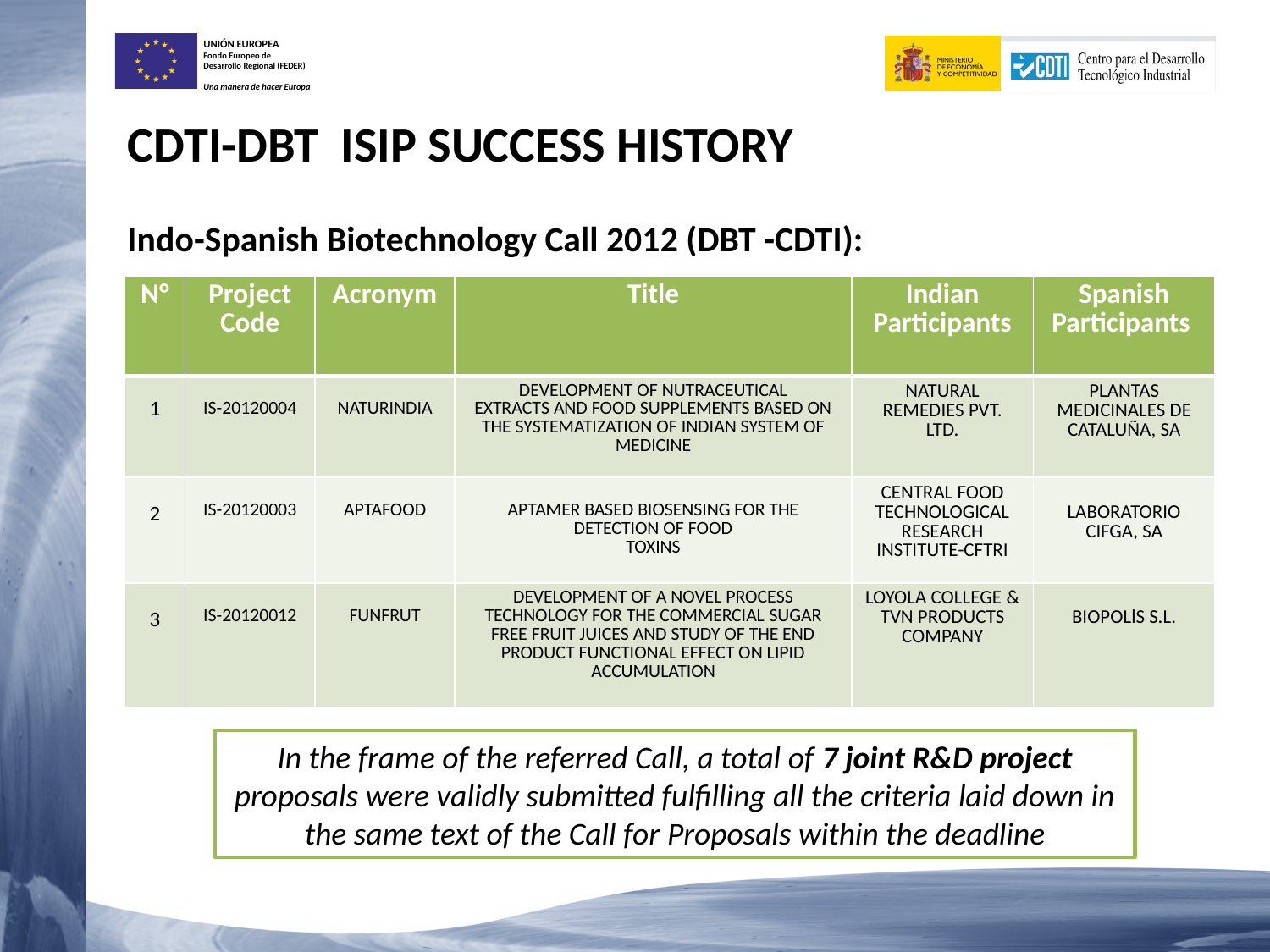

CDTI-DBT  ISIP SUCCESS HISTORY
Indo-Spanish Biotechnology Call 2012 (DBT -CDTI):
| N° | Project Code | Acronym | Title | Indian Participants | Spanish Participants |
| --- | --- | --- | --- | --- | --- |
| 1 | IS-20120004 | NATURINDIA | DEVELOPMENT OF NUTRACEUTICAL EXTRACTS AND FOOD SUPPLEMENTS BASED ON THE SYSTEMATIZATION OF INDIAN SYSTEM OF MEDICINE | NATURAL REMEDIES PVT. LTD. | PLANTAS MEDICINALES DE CATALUÑA, SA |
| 2 | IS-20120003 | APTAFOOD | APTAMER BASED BIOSENSING FOR THE DETECTION OF FOOD TOXINS | CENTRAL FOOD TECHNOLOGICAL RESEARCH INSTITUTE-CFTRI | LABORATORIO CIFGA, SA |
| 3 | IS-20120012 | FUNFRUT | DEVELOPMENT OF A NOVEL PROCESS TECHNOLOGY FOR THE COMMERCIAL SUGAR FREE FRUIT JUICES AND STUDY OF THE END PRODUCT FUNCTIONAL EFFECT ON LIPID ACCUMULATION | LOYOLA COLLEGE & TVN PRODUCTS COMPANY | BIOPOLlS S.L. |
In the frame of the referred Call, a total of 7 joint R&D project proposals were validly submitted fulfilling all the criteria laid down in the same text of the Call for Proposals within the deadline